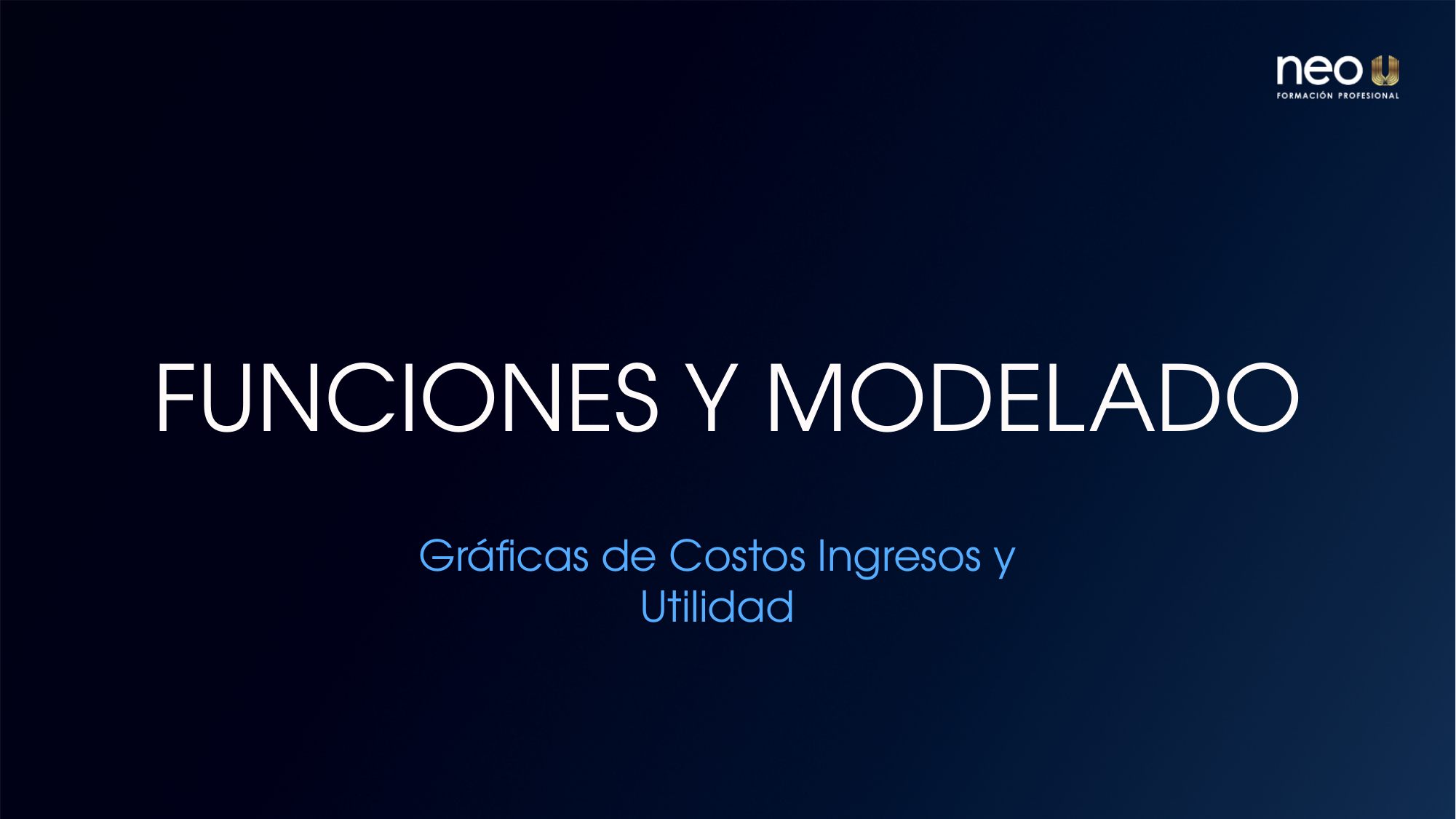

#
FUNCIONES Y MODELADO
Gráficas de Costos Ingresos y Utilidad